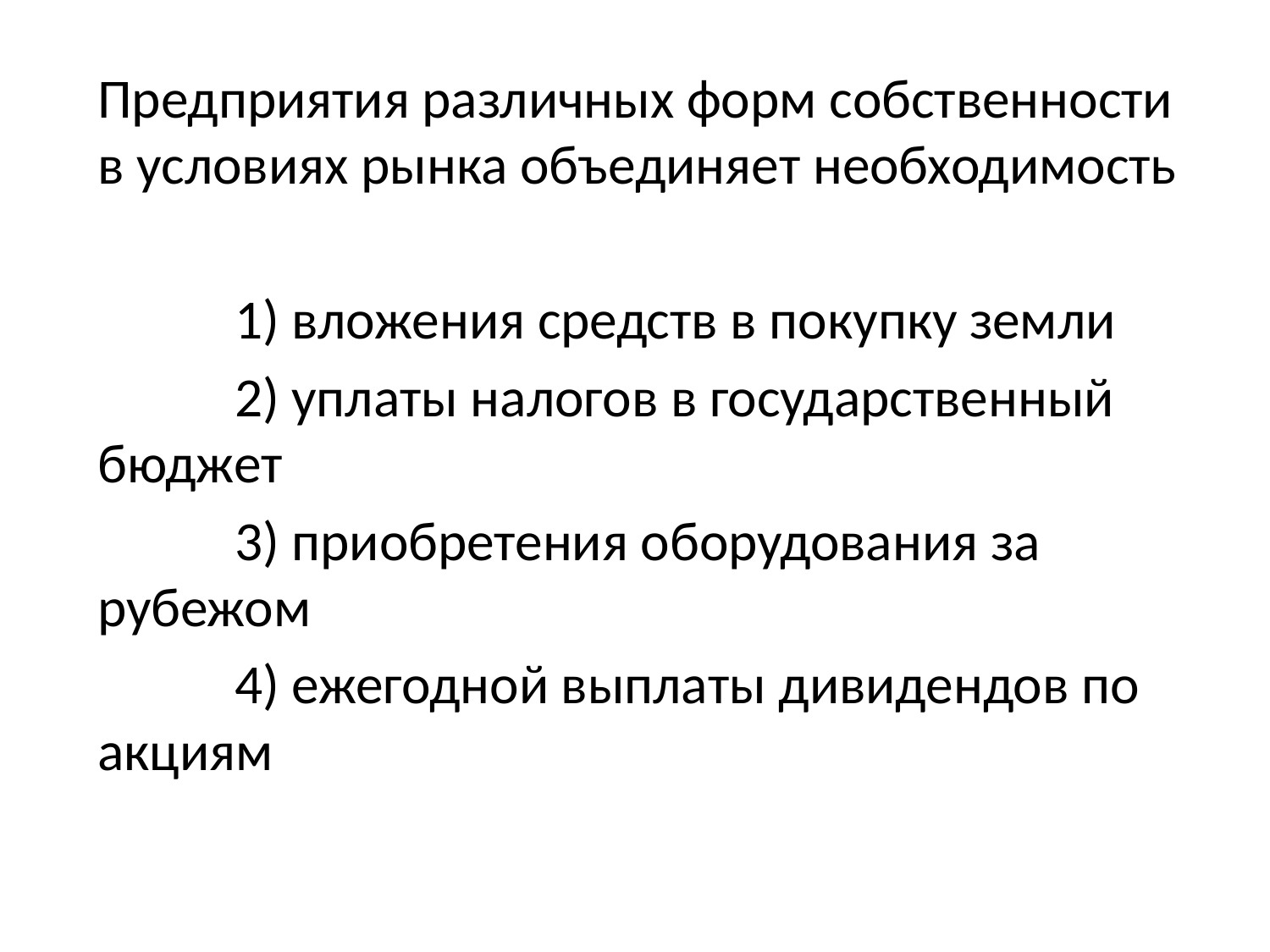

Предприятия различных форм собственности в условиях рынка объединяет необходимость

  	 1) вложения средств в покупку земли
  	 2) уплаты налогов в государственный бюджет
  	 3) приобретения оборудования за рубежом
  	 4) ежегодной выплаты дивидендов по акциям